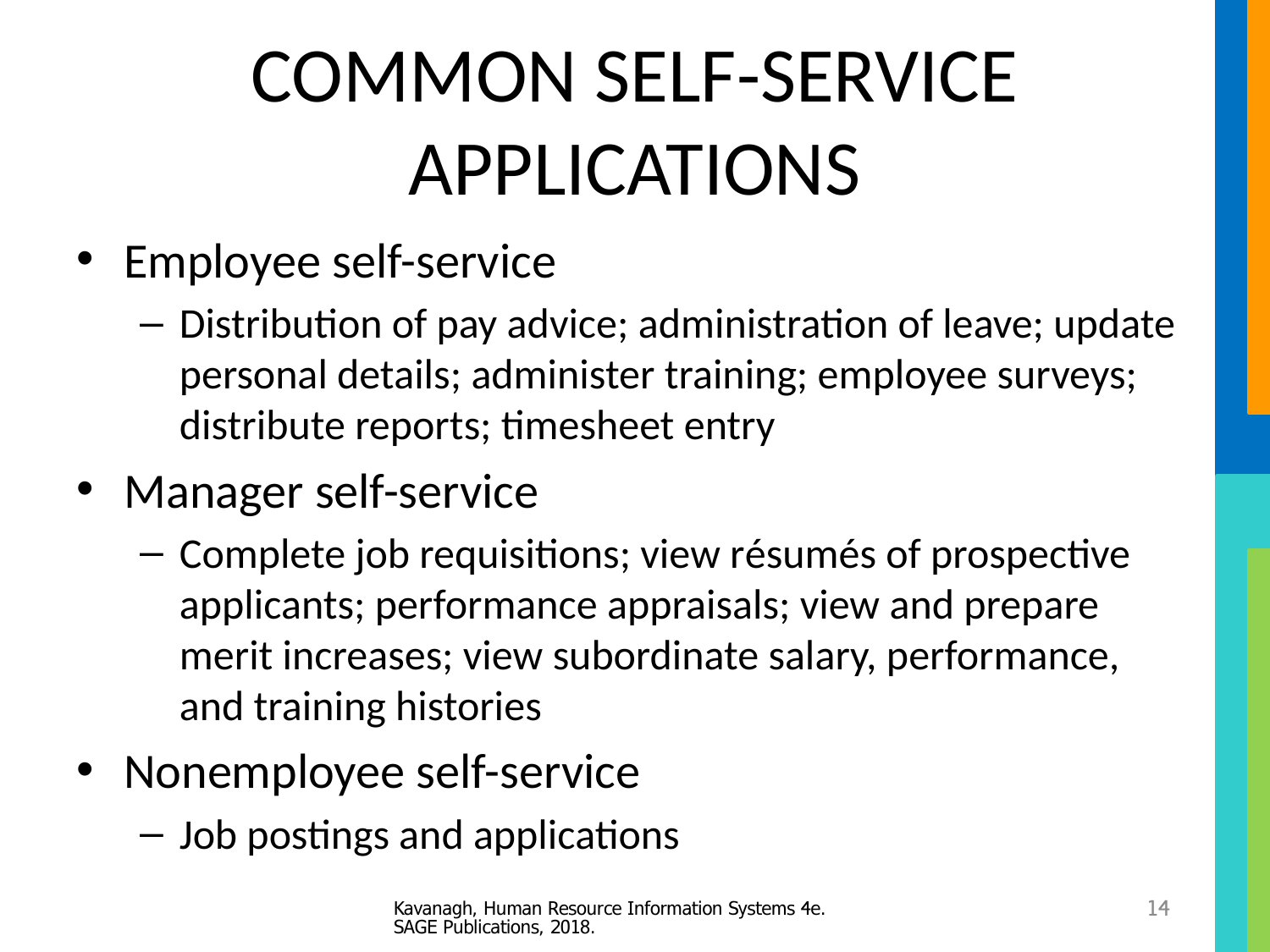

# COMMON SELF-SERVICE APPLICATIONS
Employee self-service
Distribution of pay advice; administration of leave; update personal details; administer training; employee surveys; distribute reports; timesheet entry
Manager self-service
Complete job requisitions; view résumés of prospective applicants; performance appraisals; view and prepare merit increases; view subordinate salary, performance, and training histories
Nonemployee self-service
Job postings and applications
Kavanagh, Human Resource Information Systems 4e. SAGE Publications, 2018.
14